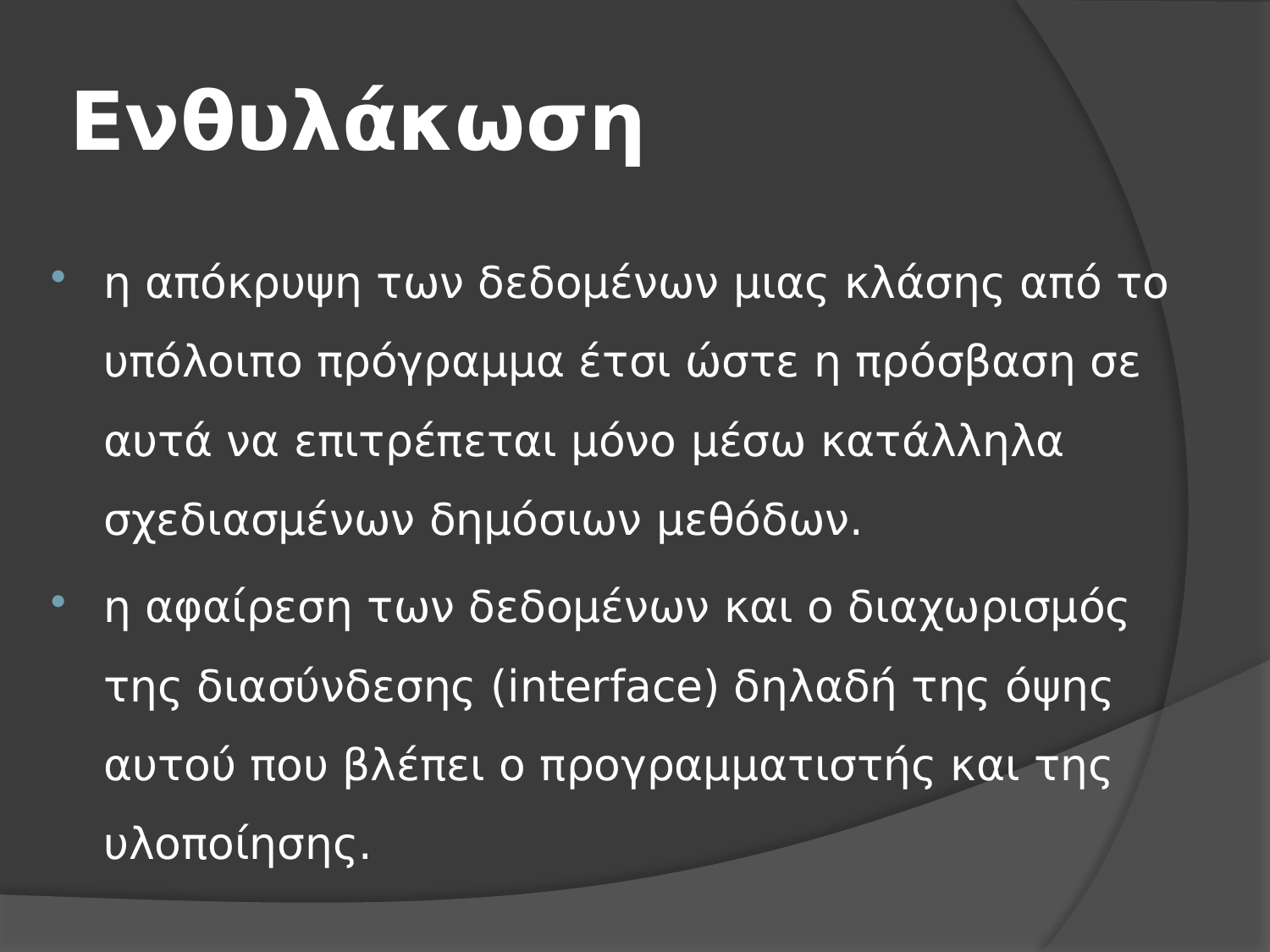

# Ενθυλάκωση
η απόκρυψη των δεδομένων μιας κλάσης από το υπόλοιπο πρόγραμμα έτσι ώστε η πρόσβαση σε αυτά να επιτρέπεται μόνο μέσω κατάλληλα σχεδιασμένων δημόσιων μεθόδων.
η αφαίρεση των δεδομένων και ο διαχωρισμός της διασύνδεσης (interface) δηλαδή της όψης αυτού που βλέπει ο προγραμματιστής και της υλοποίησης.